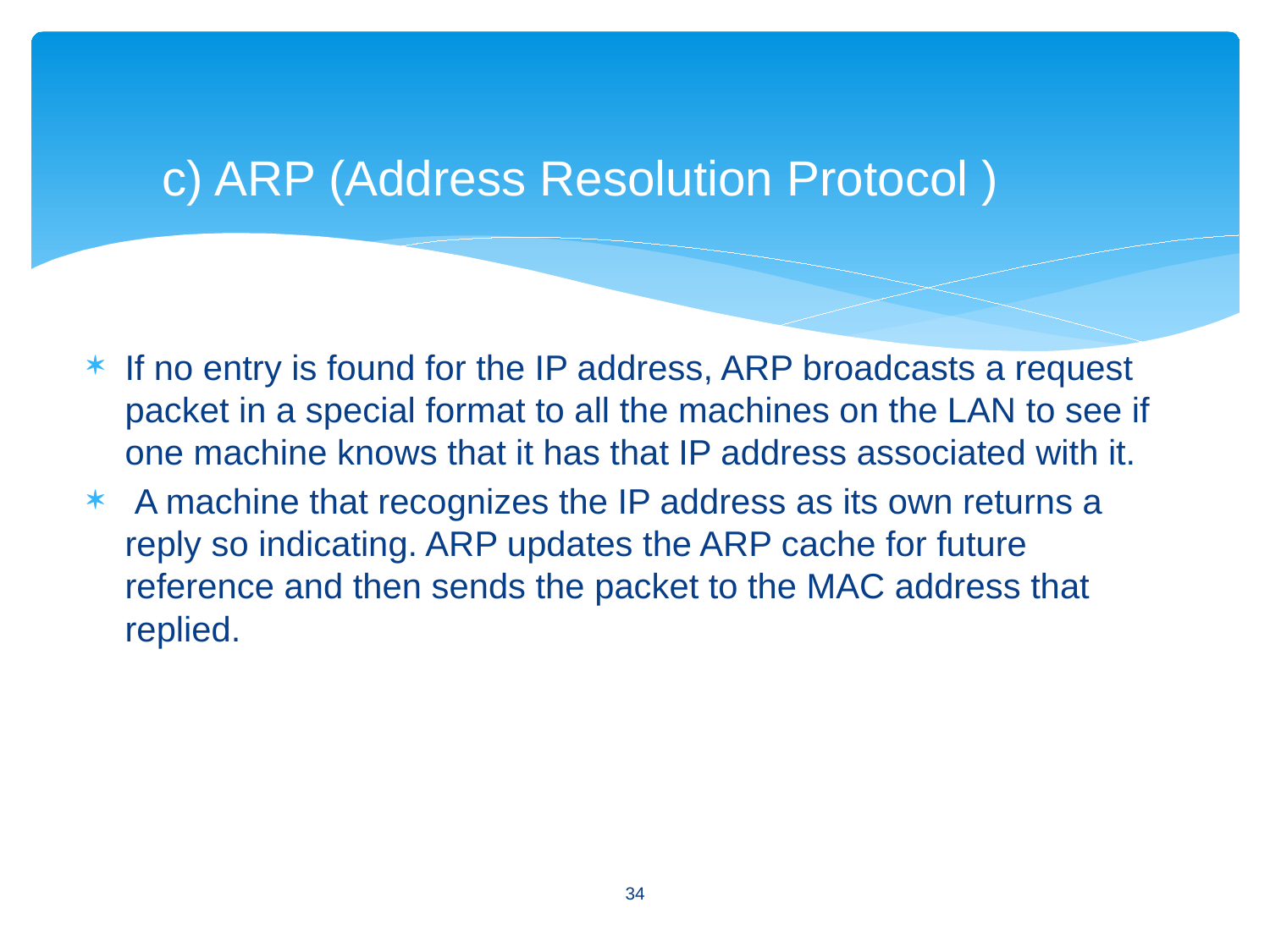

# c) ARP (Address Resolution Protocol )
If no entry is found for the IP address, ARP broadcasts a request packet in a special format to all the machines on the LAN to see if one machine knows that it has that IP address associated with it.
 A machine that recognizes the IP address as its own returns a reply so indicating. ARP updates the ARP cache for future reference and then sends the packet to the MAC address that replied.

34